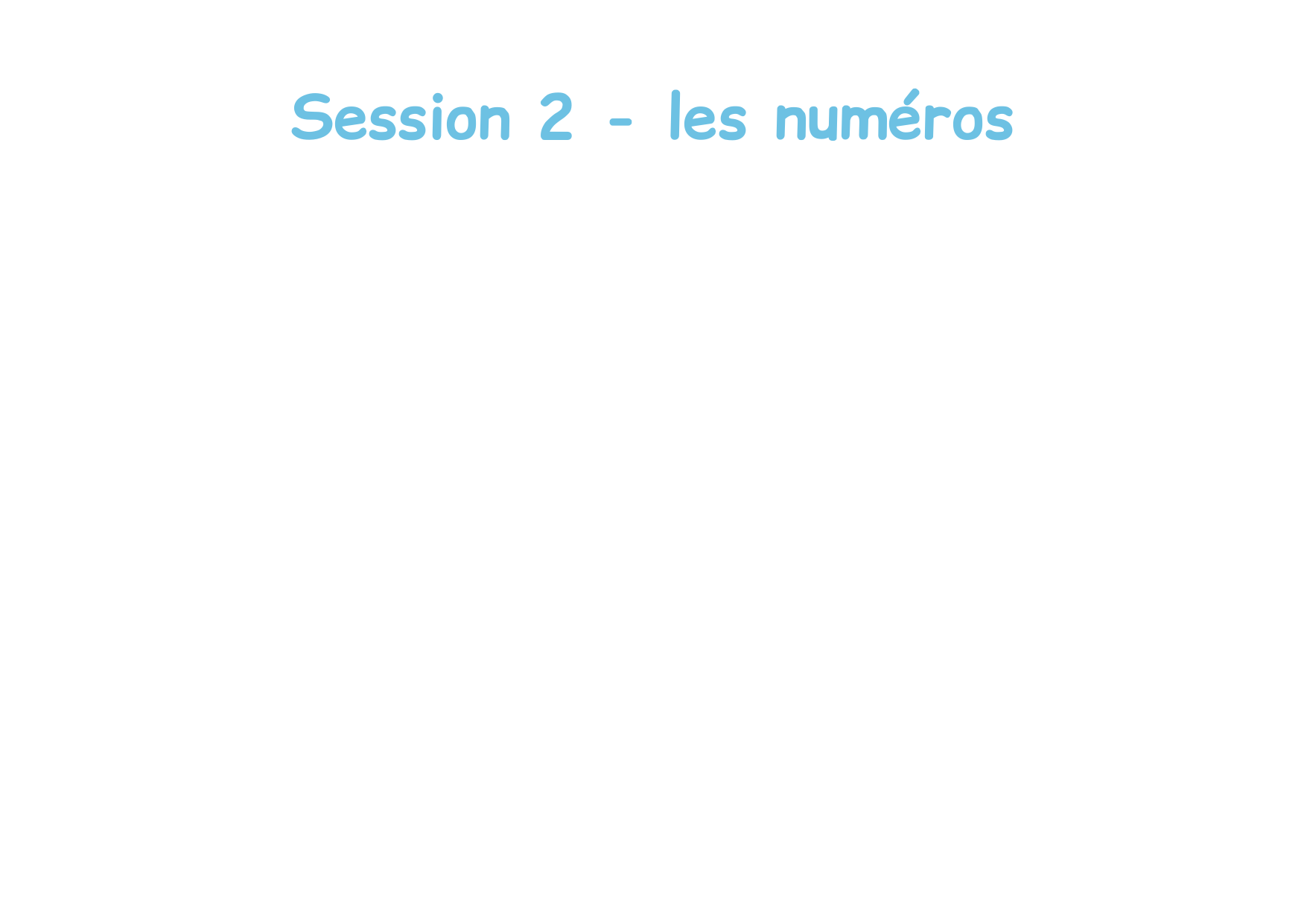

# Session 2 - les numéros
6			six
7			sept
8			huit
9			neuf
10			dix

10
7
9
6
8
7
8
10
6